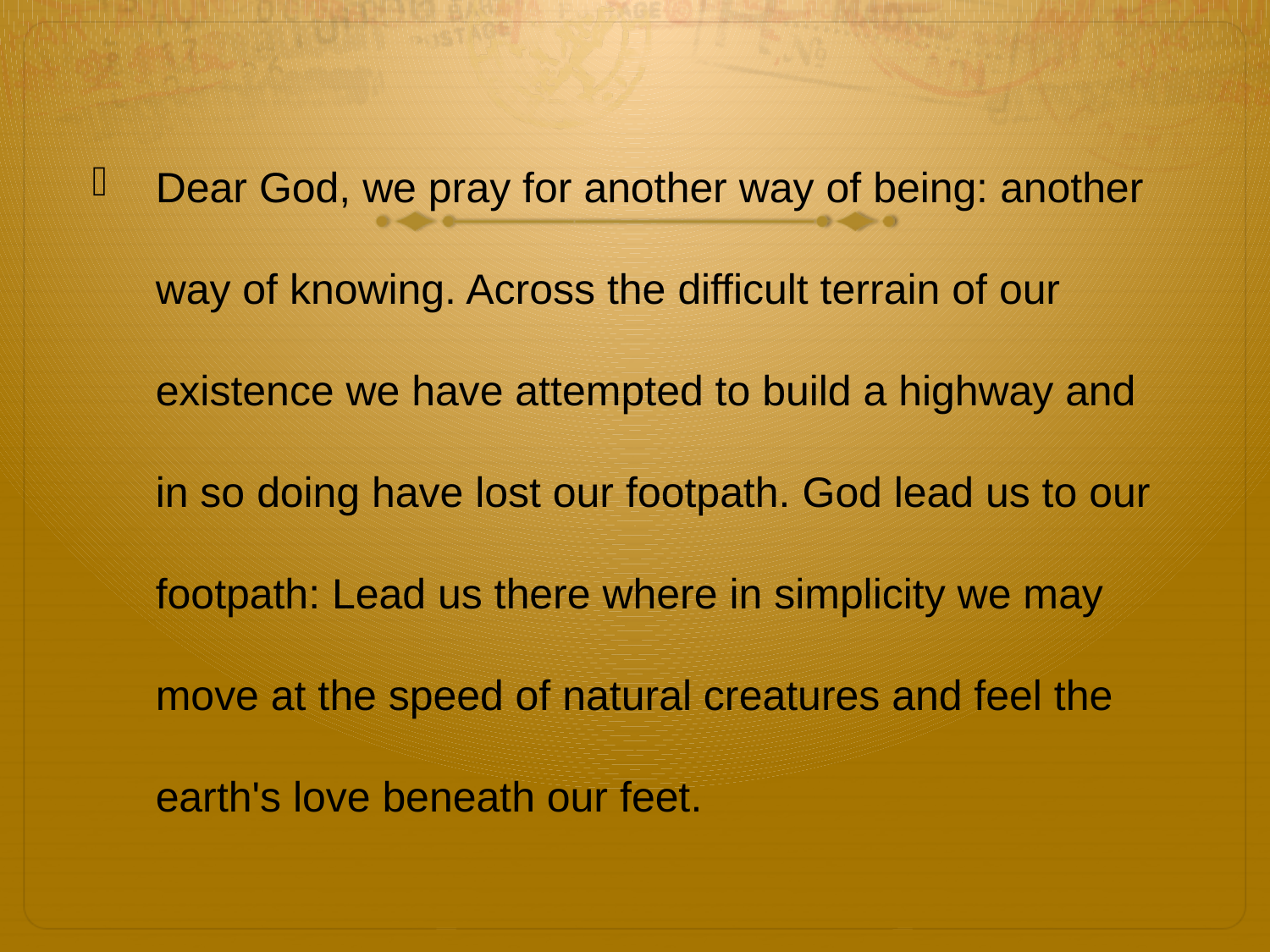

#
Dear God, we pray for another way of being: another way of knowing. Across the difficult terrain of our existence we have attempted to build a highway and in so doing have lost our footpath. God lead us to our footpath: Lead us there where in simplicity we may move at the speed of natural creatures and feel the earth's love beneath our feet.